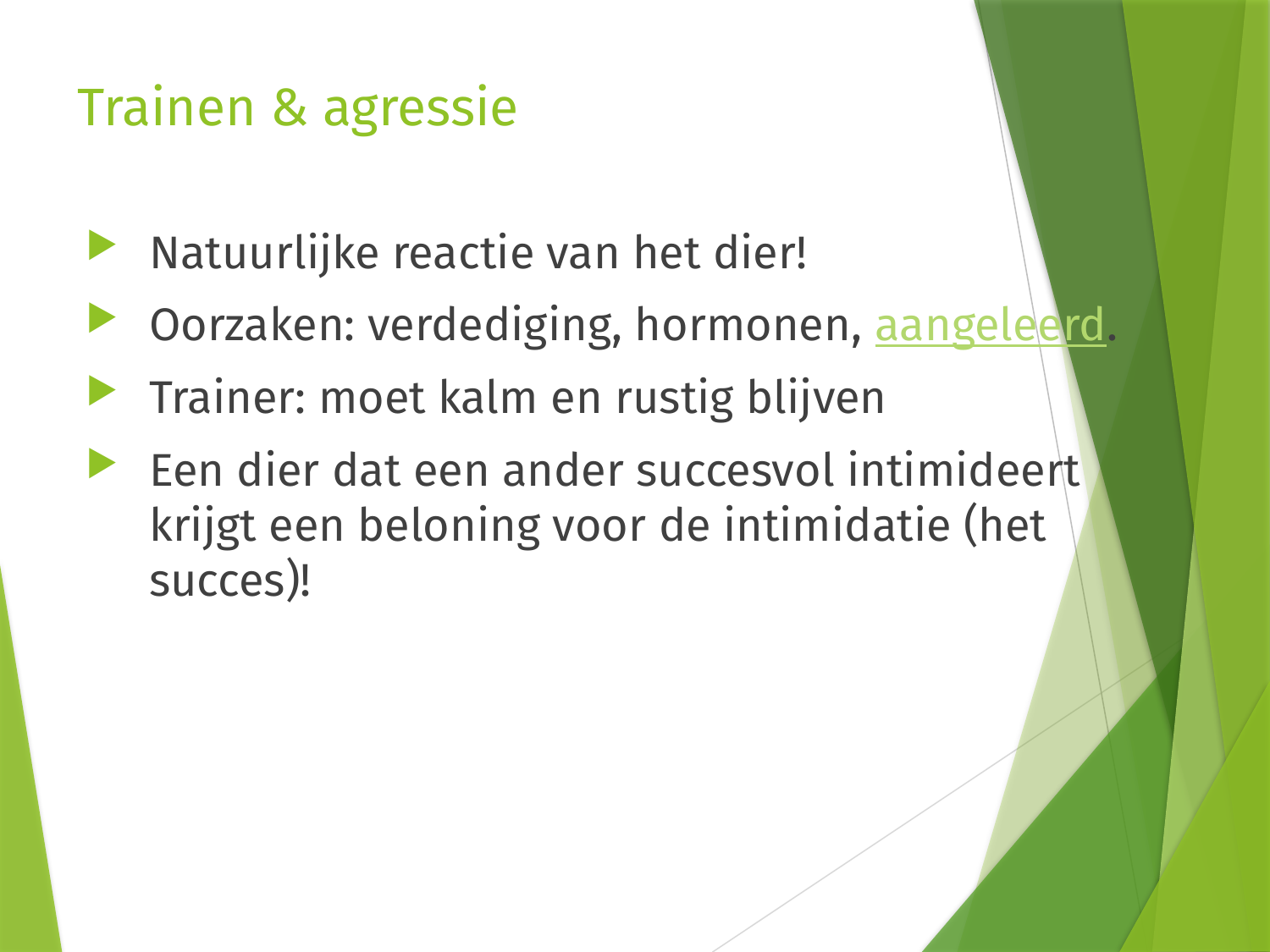

# Trainen & agressie
Natuurlijke reactie van het dier!
Oorzaken: verdediging, hormonen, aangeleerd.
Trainer: moet kalm en rustig blijven
Een dier dat een ander succesvol intimideert krijgt een beloning voor de intimidatie (het succes)!